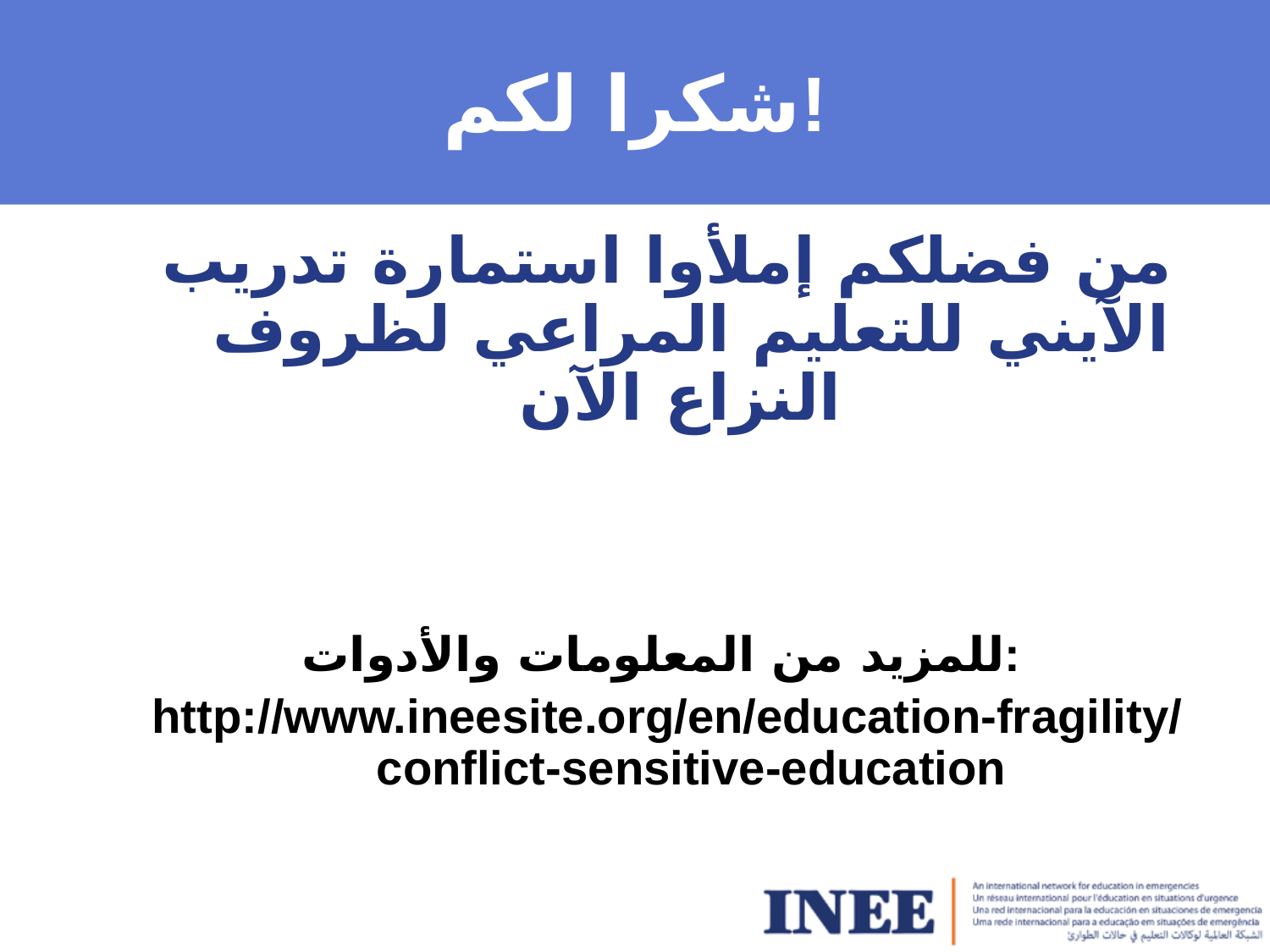

# شكرا لكم!
من فضلكم إملأوا استمارة تدريب الآيني للتعليم المراعي لظروف النزاع الآن

للمزيد من المعلومات والأدوات:
http://www.ineesite.org/en/education-fragility/conflict-sensitive-education